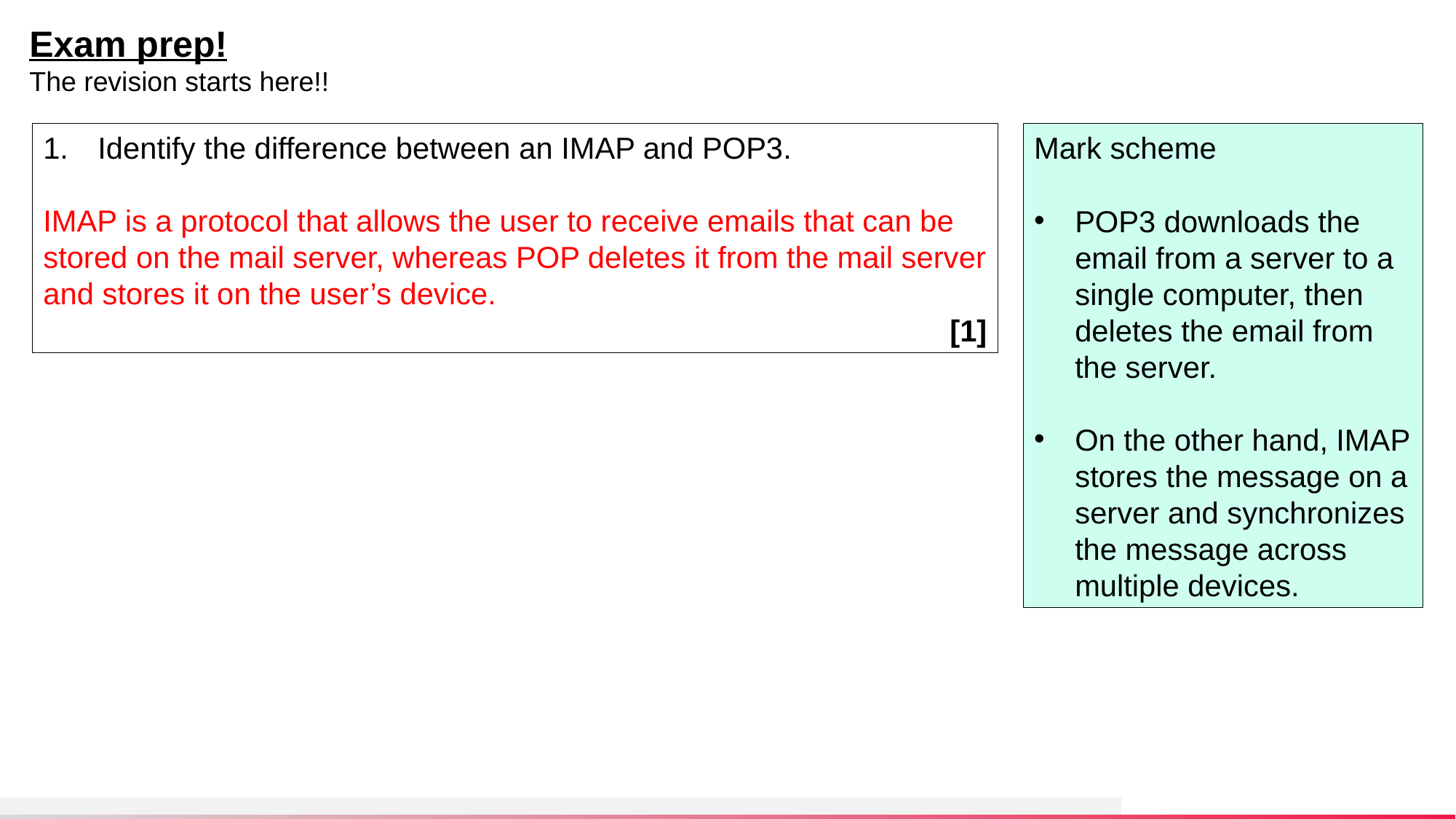

Exam prep!
The revision starts here!!
Identify the difference between an IMAP and POP3.

IMAP is a protocol that allows the user to receive emails that can be stored on the mail server, whereas POP deletes it from the mail server and stores it on the user’s device.
           [1]
Mark scheme

POP3 downloads the email from a server to a single computer, then deletes the email from the server.

On the other hand, IMAP stores the message on a server and synchronizes the message across multiple devices.